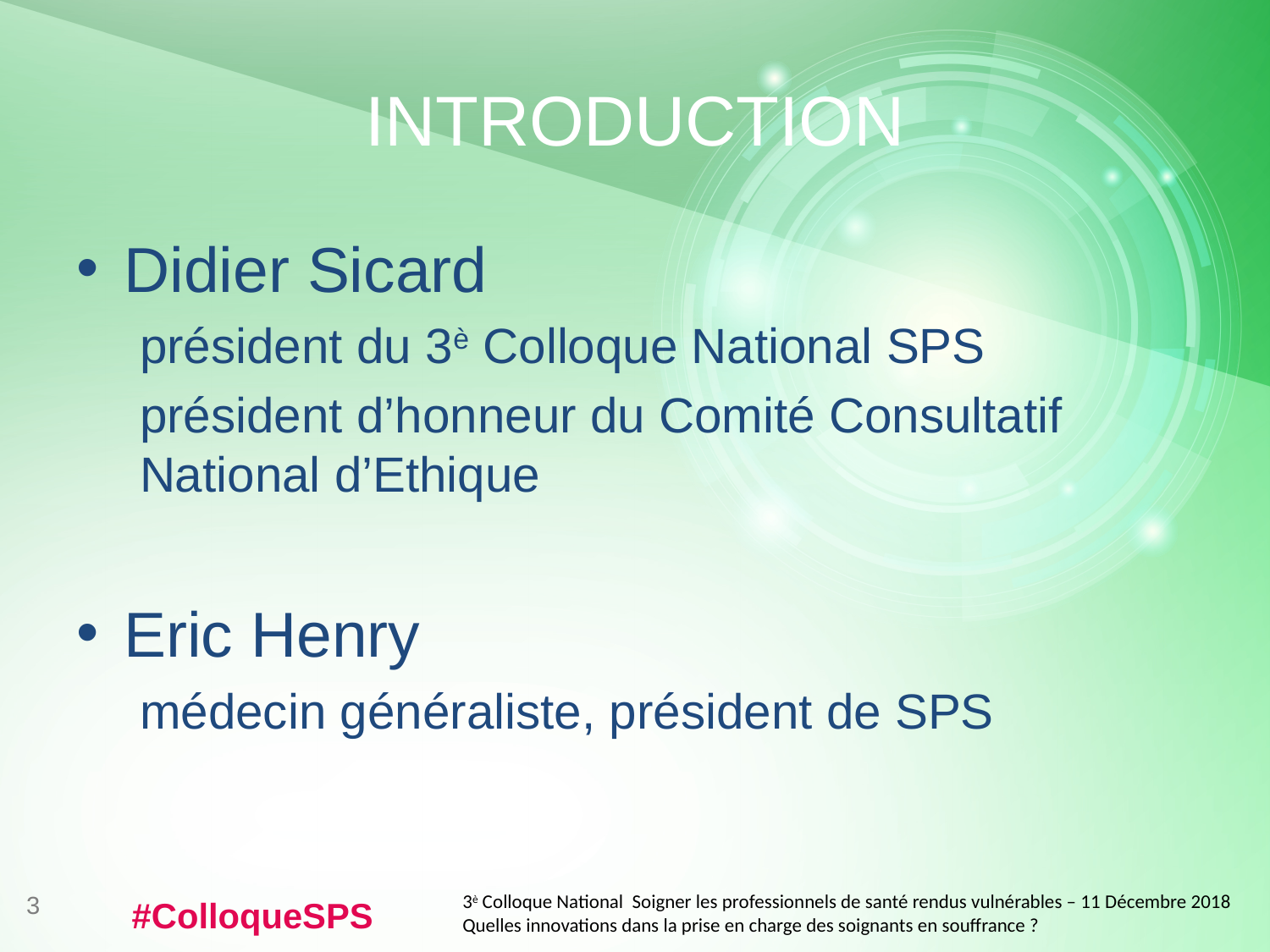

# INTRODUCTION
Didier Sicard
président du 3è Colloque National SPS
président d’honneur du Comité Consultatif National d’Ethique

Eric Henry
médecin généraliste, président de SPS
3è Colloque National  Soigner les professionnels de santé rendus vulnérables – 11 Décembre 2018
Quelles innovations dans la prise en charge des soignants en souffrance ?
3
#ColloqueSPS